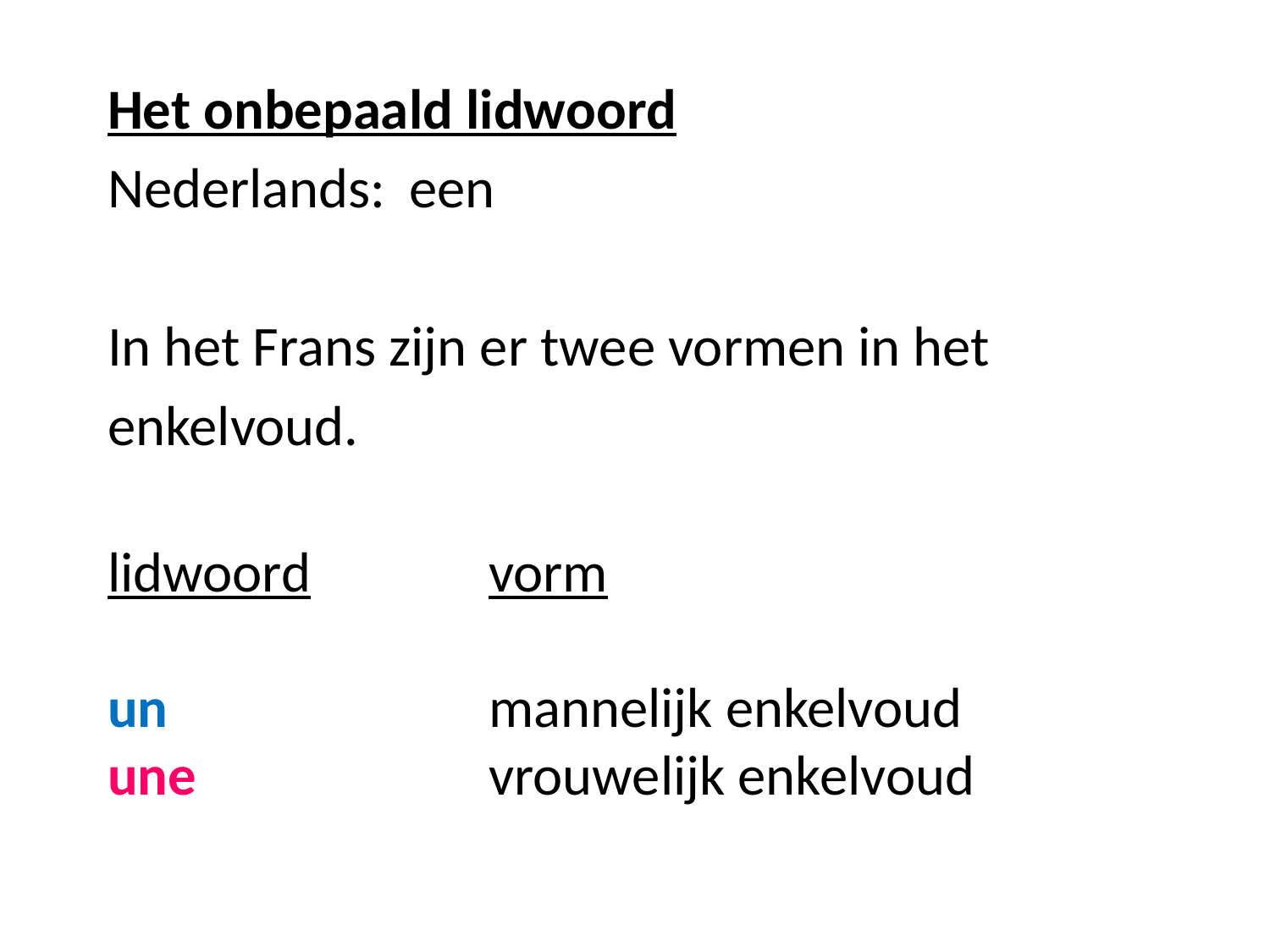

Het onbepaald lidwoord
Nederlands:	een

In het Frans zijn er twee vormen in het
enkelvoud.

lidwoord		vorm
un			mannelijk enkelvoud
une			vrouwelijk enkelvoud